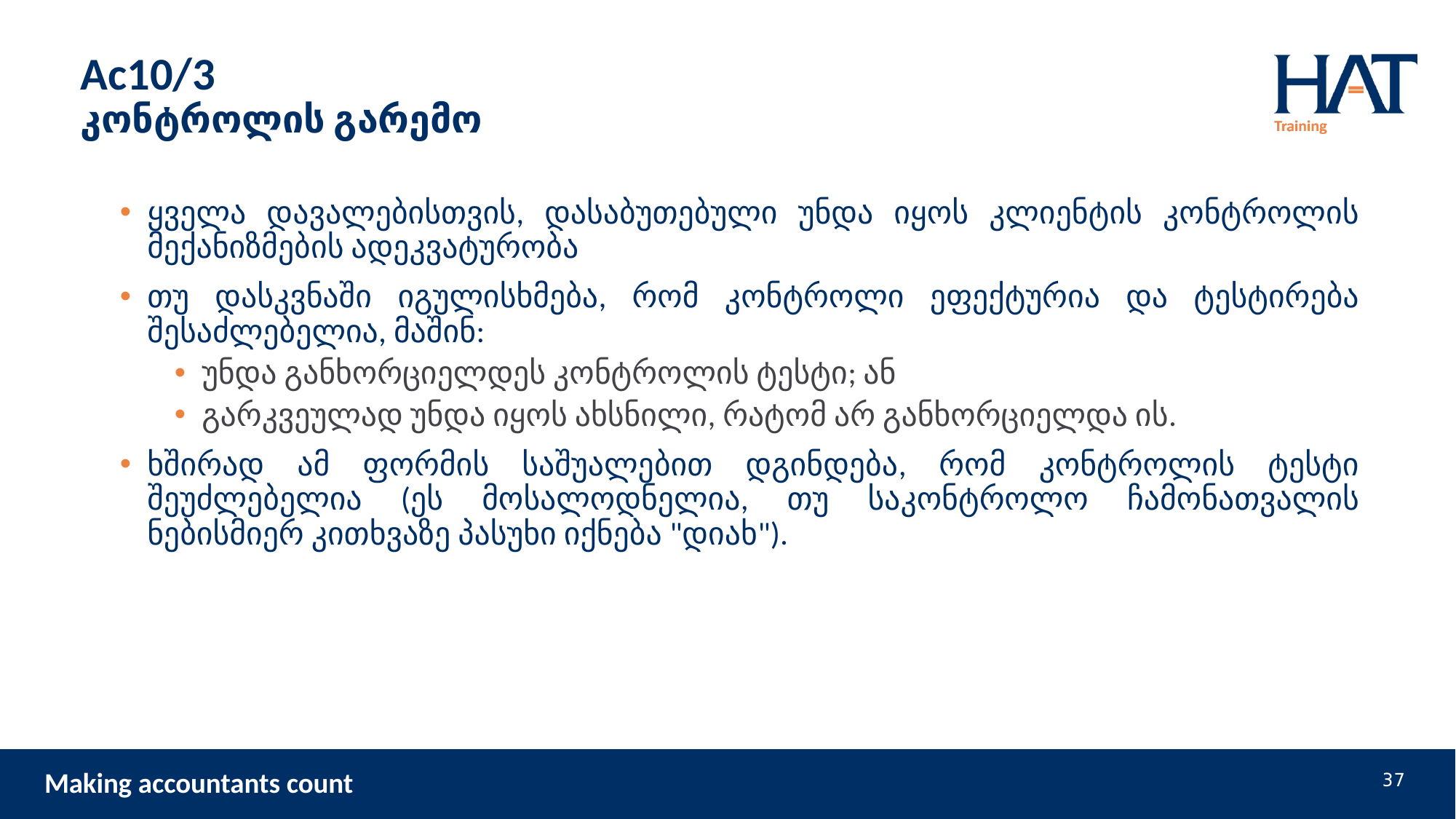

# Ac10/3 კონტროლის გარემო
ყველა დავალებისთვის, დასაბუთებული უნდა იყოს კლიენტის კონტროლის მექანიზმების ადეკვატურობა
თუ დასკვნაში იგულისხმება, რომ კონტროლი ეფექტურია და ტესტირება შესაძლებელია, მაშინ:
უნდა განხორციელდეს კონტროლის ტესტი; ან
გარკვეულად უნდა იყოს ახსნილი, რატომ არ განხორციელდა ის.
ხშირად ამ ფორმის საშუალებით დგინდება, რომ კონტროლის ტესტი შეუძლებელია (ეს მოსალოდნელია, თუ საკონტროლო ჩამონათვალის ნებისმიერ კითხვაზე პასუხი იქნება "დიახ").
37